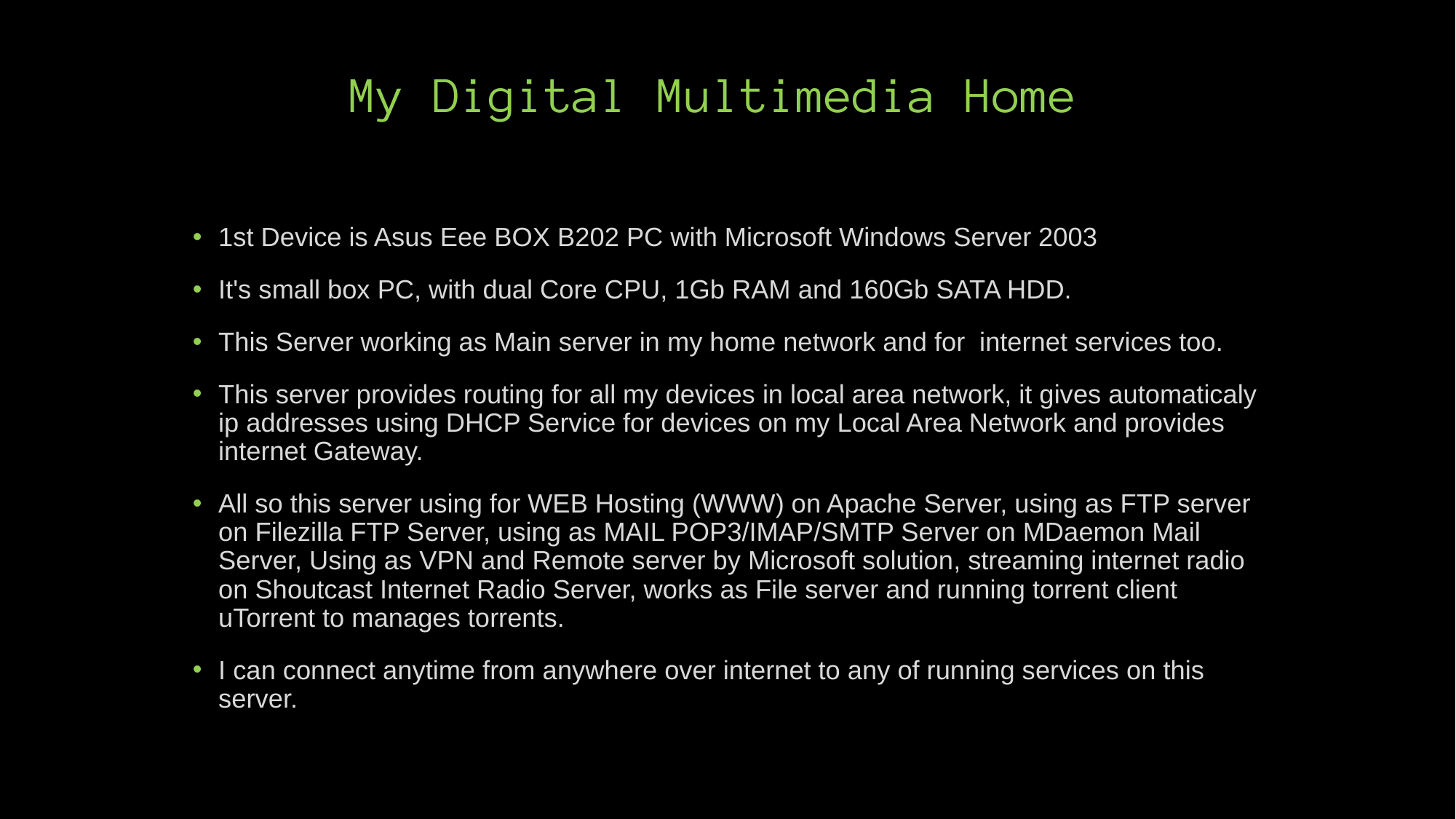

# My Digital Multimedia Home
1st Device is Asus Eee BOX B202 PC with Microsoft Windows Server 2003
It's small box PC, with dual Core CPU, 1Gb RAM and 160Gb SATA HDD.
This Server working as Main server in my home network and for  internet services too.
This server provides routing for all my devices in local area network, it gives automaticaly ip addresses using DHCP Service for devices on my Local Area Network and provides internet Gateway.
All so this server using for WEB Hosting (WWW) on Apache Server, using as FTP server on Filezilla FTP Server, using as MAIL POP3/IMAP/SMTP Server on MDaemon Mail Server, Using as VPN and Remote server by Microsoft solution, streaming internet radio on Shoutcast Internet Radio Server, works as File server and running torrent client uTorrent to manages torrents.
I can connect anytime from anywhere over internet to any of running services on this server.